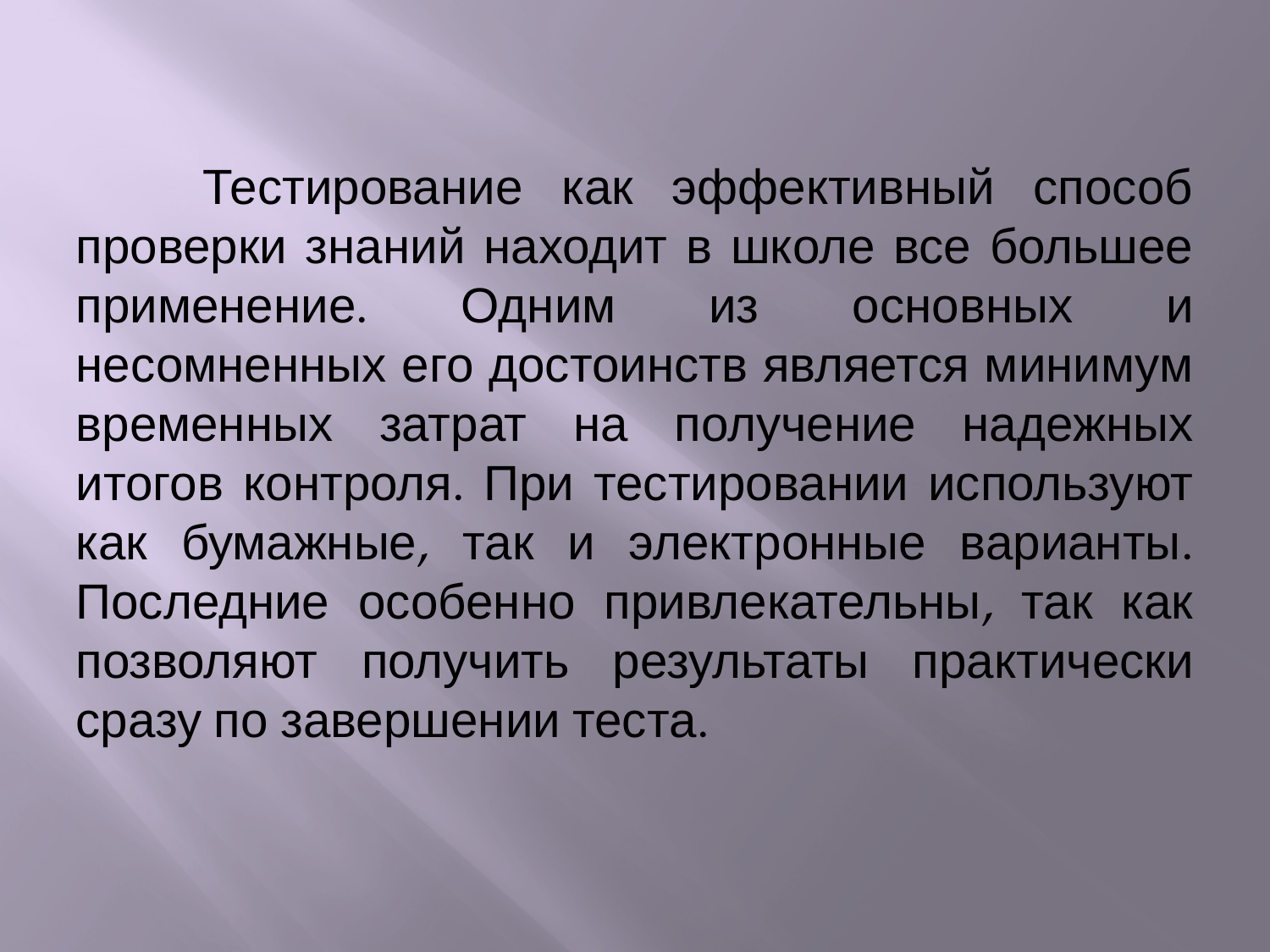

Тестирование как эффективный способ проверки знаний находит в школе все большее применение. Одним из основных и несомненных его достоинств является минимум временных затрат на получение надежных итогов контроля. При тестировании используют как бумажные, так и электронные варианты. Последние особенно привлекательны, так как позволяют получить результаты практически сразу по завершении теста.